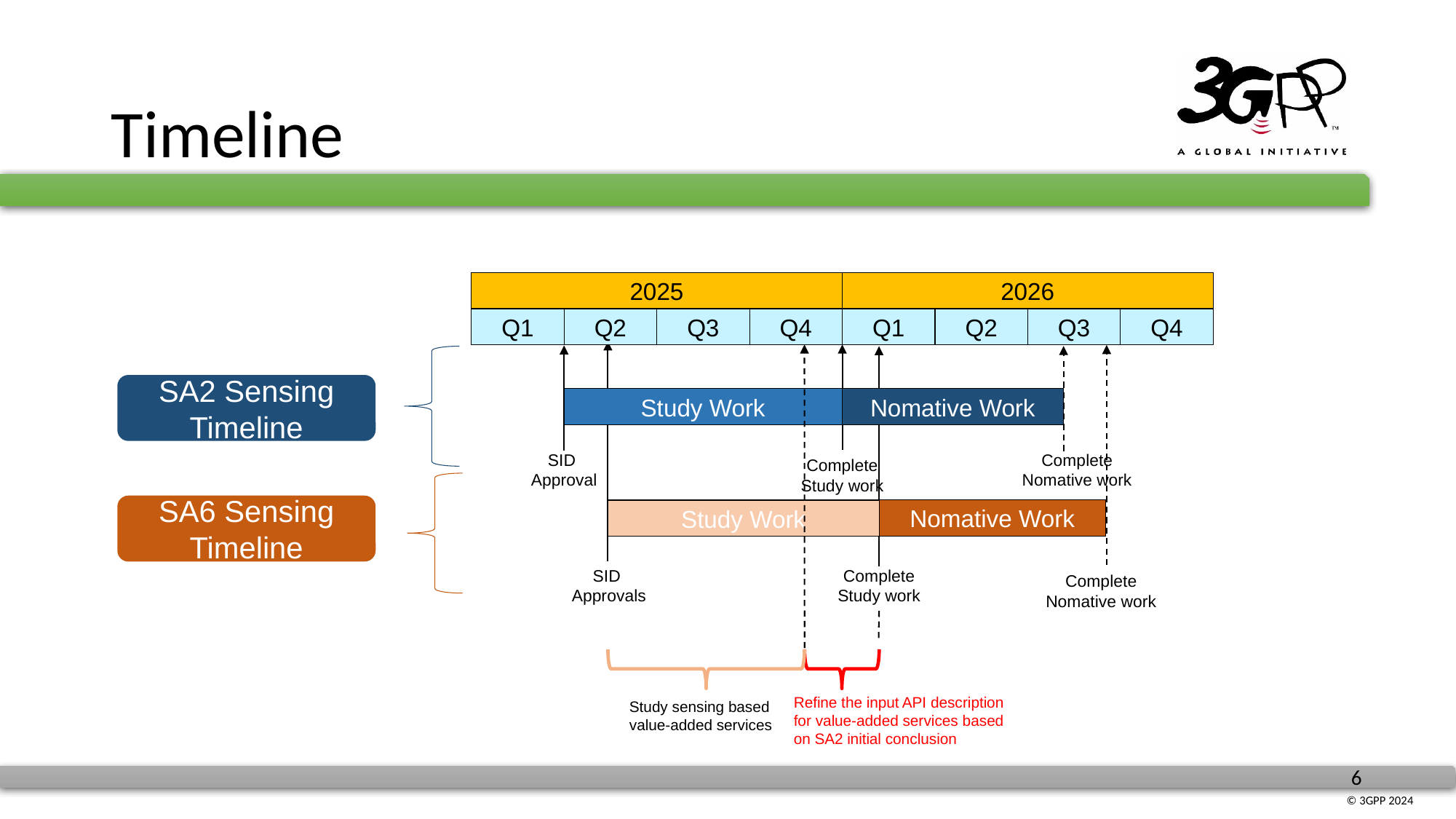

# Timeline
2025
2026
Q1
Q2
Q3
Q4
Q1
Q2
Q3
Q4

SA2 Sensing Timeline
Study Work
Nomative Work
SID
Approval
Complete
Nomative work
 Complete
Study work

SA6 Sensing Timeline
Nomative Work
Study Work
SID
Approvals
 Complete
Study work
 Complete
Nomative work

Refine the input API description for value-added services based on SA2 initial conclusion
Study sensing based value-added services